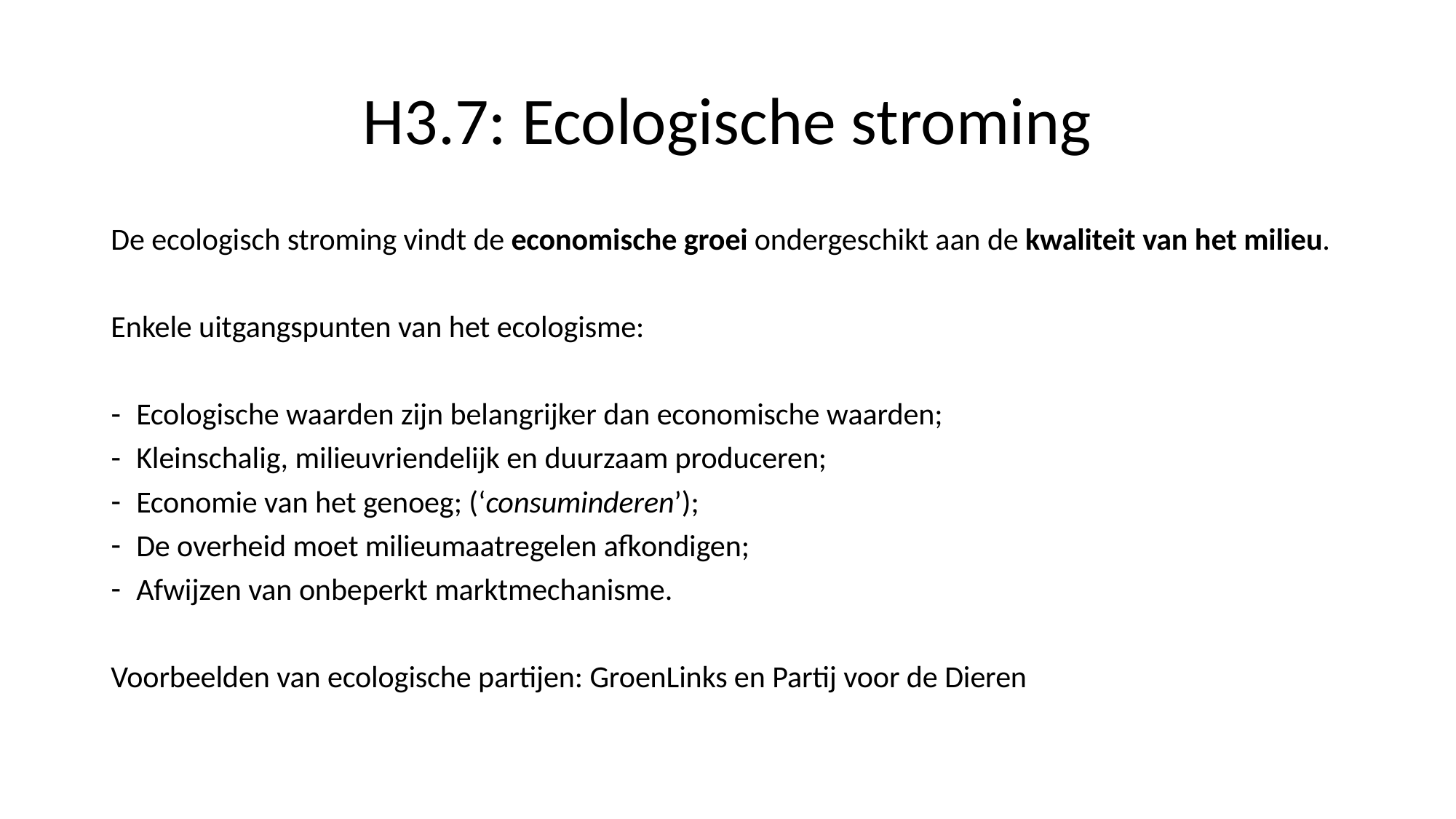

# H3.7: Ecologische stroming
De ecologisch stroming vindt de economische groei ondergeschikt aan de kwaliteit van het milieu.

Enkele uitgangspunten van het ecologisme:

Ecologische waarden zijn belangrijker dan economische waarden;
Kleinschalig, milieuvriendelijk en duurzaam produceren;
Economie van het genoeg; (‘consuminderen’);
De overheid moet milieumaatregelen afkondigen;
Afwijzen van onbeperkt marktmechanisme.

Voorbeelden van ecologische partijen: GroenLinks en Partij voor de Dieren